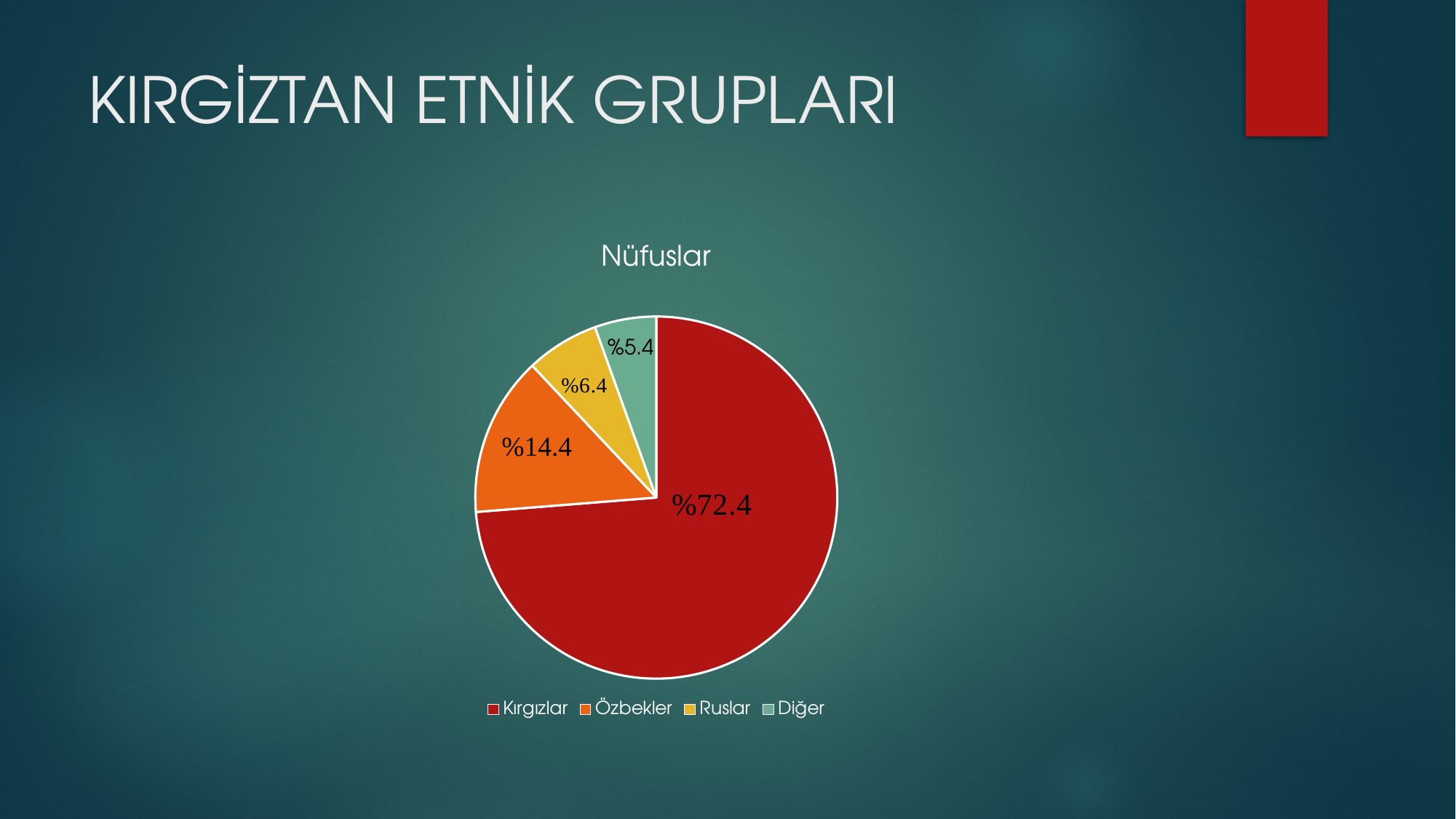

# KIRGİZTAN ETNİK GRUPLARI

### Chart: Nüfuslar

| Category | Satışlar |
|---|---|
| Kırgızlar | 72.4 |
| Özbekler | 14.0 |
| Ruslar | 6.4 |
| Diğer | 5.4 |
%5.4